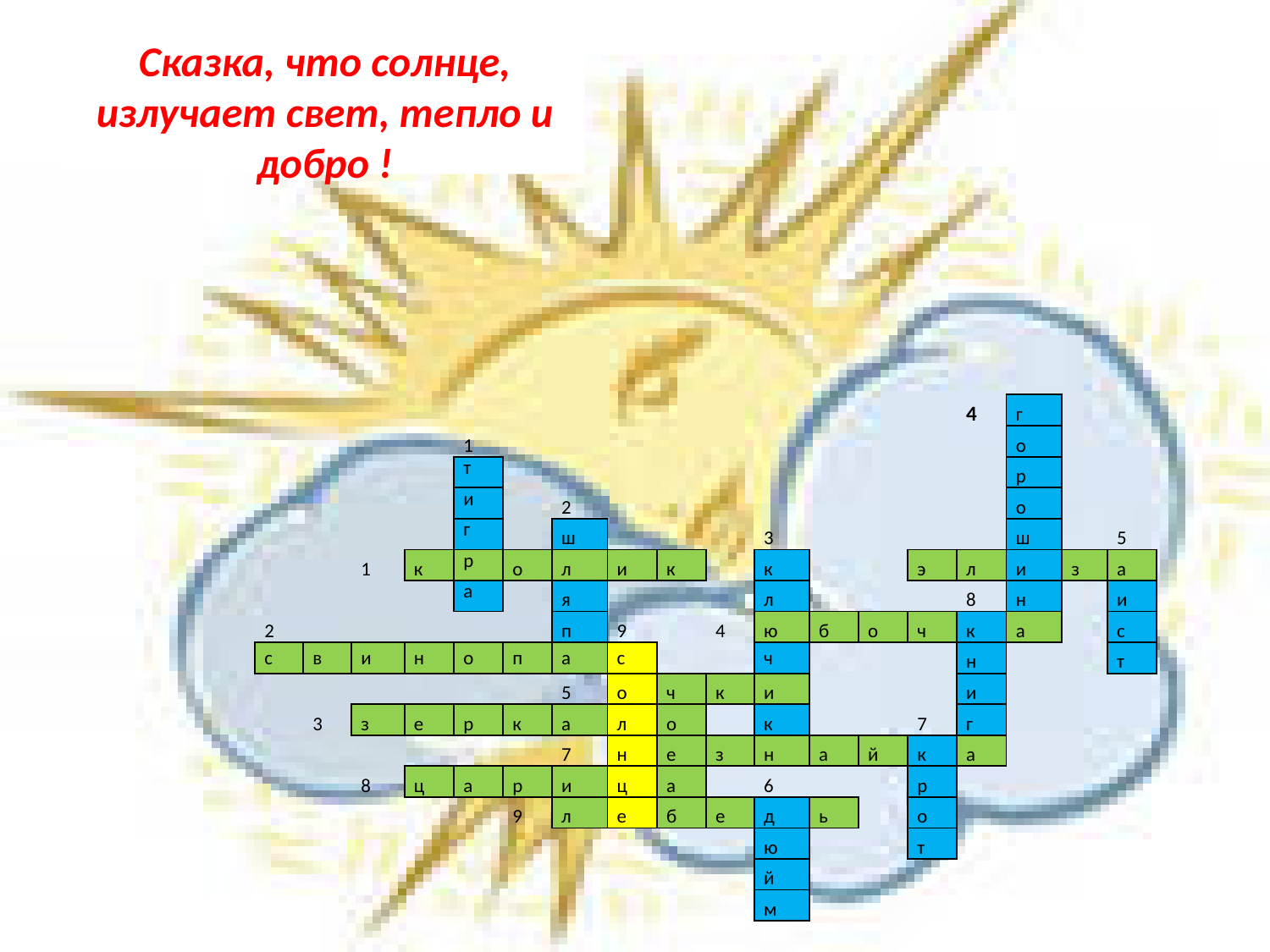

# Сказка, что солнце, излучает свет, тепло и добро !
|  |  |  |  |  |  |  |  |  |  |  |  |  |  | 4 | г |  |  |  |
| --- | --- | --- | --- | --- | --- | --- | --- | --- | --- | --- | --- | --- | --- | --- | --- | --- | --- | --- |
|  |  |  |  | 1 |  |  |  |  |  |  |  |  |  |  | о |  |  |  |
|  |  |  |  | т |  |  |  |  |  |  |  |  |  |  | р |  |  |  |
|  |  |  |  | и |  | 2 |  |  |  |  |  |  |  |  | о |  |  |  |
|  |  |  |  | г |  | ш |  |  |  | 3 |  |  |  |  | ш |  | 5 |  |
|  |  | 1 | к | р | о | л | и | к |  | к |  |  | э | л | и | з | а |  |
|  |  |  |  | а |  | я |  |  |  | л |  |  |  | 8 | н |  | и |  |
| 2 |  |  |  |  |  | п | 9 |  | 4 | ю | б | о | ч | к | а |  | с |  |
| с | в | и | н | о | п | а | с |  |  | ч |  |  |  | н |  |  | т |  |
|  |  |  |  |  |  | 5 | о | ч | к | и |  |  |  | и |  |  |  |  |
|  | 3 | з | е | р | к | а | л | о |  | к |  |  | 7 | г |  |  |  |  |
|  |  |  |  |  |  | 7 | н | е | з | н | а | й | к | а |  |  |  |  |
|  |  | 8 | ц | а | р | и | ц | а |  | 6 |  |  | р |  |  |  |  |  |
|  |  |  |  |  | 9 | л | е | б | е | д | ь |  | о |  |  |  |  |  |
|  |  |  |  |  |  |  |  |  |  | ю |  |  | т |  |  |  |  |  |
|  |  |  |  |  |  |  |  |  |  | й |  |  |  |  |  |  |  |  |
|  |  |  |  |  |  |  |  |  |  | м |  |  |  |  |  |  |  |  |
|  |  |  |  |  |  |  |  |  |  |  |  |  |  |  |  |  |  |  |